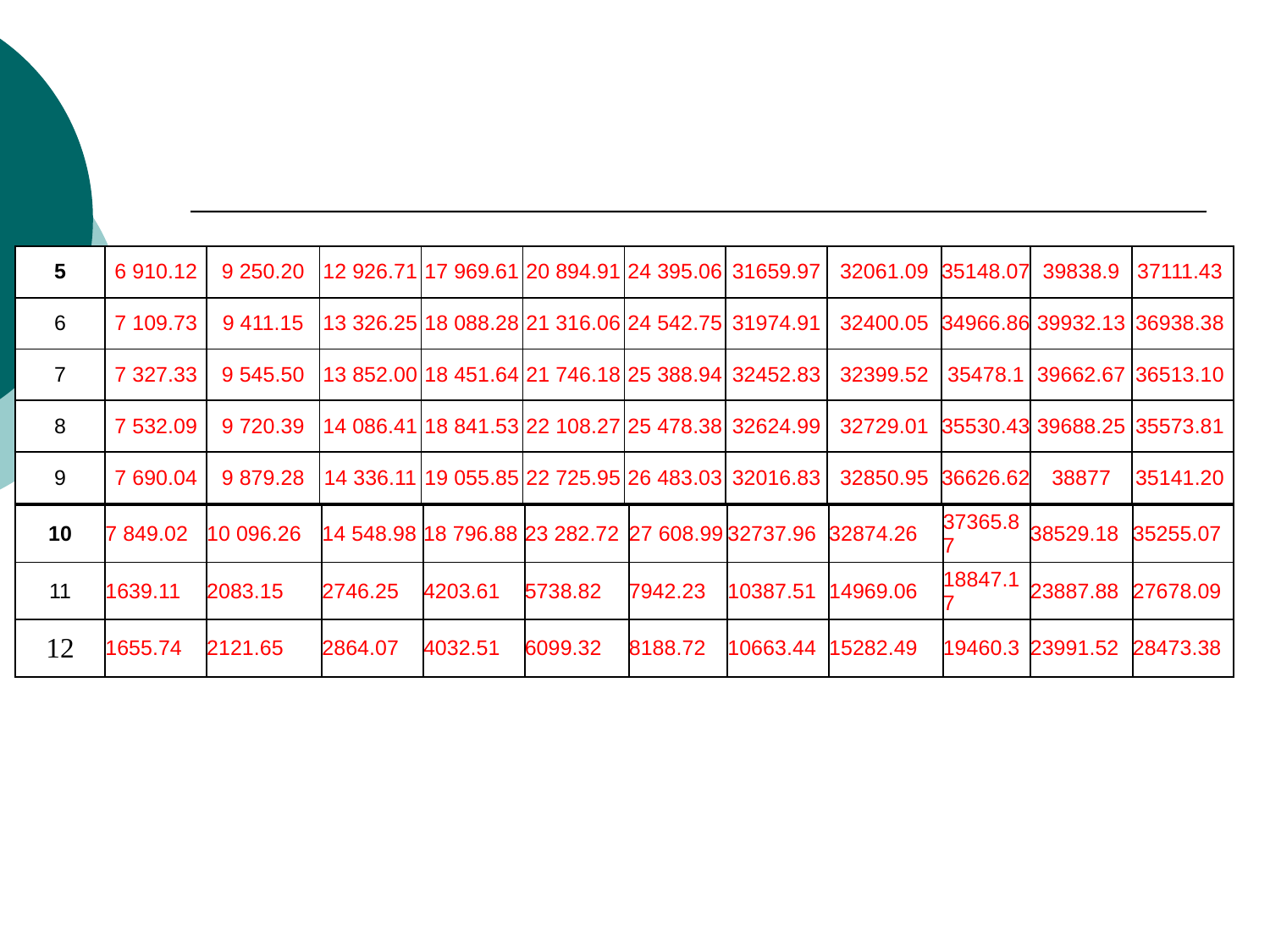

#
| 5 | 6 910.12 | 9 250.20 | 12 926.71 | 17 969.61 | 20 894.91 | 24 395.06 | 31659.97 | 32061.09 | 35148.07 | 39838.9 | 37111.43 |
| --- | --- | --- | --- | --- | --- | --- | --- | --- | --- | --- | --- |
| 6 | 7 109.73 | 9 411.15 | 13 326.25 | 18 088.28 | 21 316.06 | 24 542.75 | 31974.91 | 32400.05 | 34966.86 | 39932.13 | 36938.38 |
| 7 | 7 327.33 | 9 545.50 | 13 852.00 | 18 451.64 | 21 746.18 | 25 388.94 | 32452.83 | 32399.52 | 35478.1 | 39662.67 | 36513.10 |
| 8 | 7 532.09 | 9 720.39 | 14 086.41 | 18 841.53 | 22 108.27 | 25 478.38 | 32624.99 | 32729.01 | 35530.43 | 39688.25 | 35573.81 |
| 9 | 7 690.04 | 9 879.28 | 14 336.11 | 19 055.85 | 22 725.95 | 26 483.03 | 32016.83 | 32850.95 | 36626.62 | 38877 | 35141.20 |
| 10 | 7 849.02 | 10 096.26 | 14 548.98 | 18 796.88 | 23 282.72 | 27 608.99 | 32737.96 | 32874.26 | 37365.87 | 38529.18 | 35255.07 |
| --- | --- | --- | --- | --- | --- | --- | --- | --- | --- | --- | --- |
| 11 | 1639.11 | 2083.15 | 2746.25 | 4203.61 | 5738.82 | 7942.23 | 10387.51 | 14969.06 | 18847.17 | 23887.88 | 27678.09 |
| 12 | 1655.74 | 2121.65 | 2864.07 | 4032.51 | 6099.32 | 8188.72 | 10663.44 | 15282.49 | 19460.3 | 23991.52 | 28473.38 |